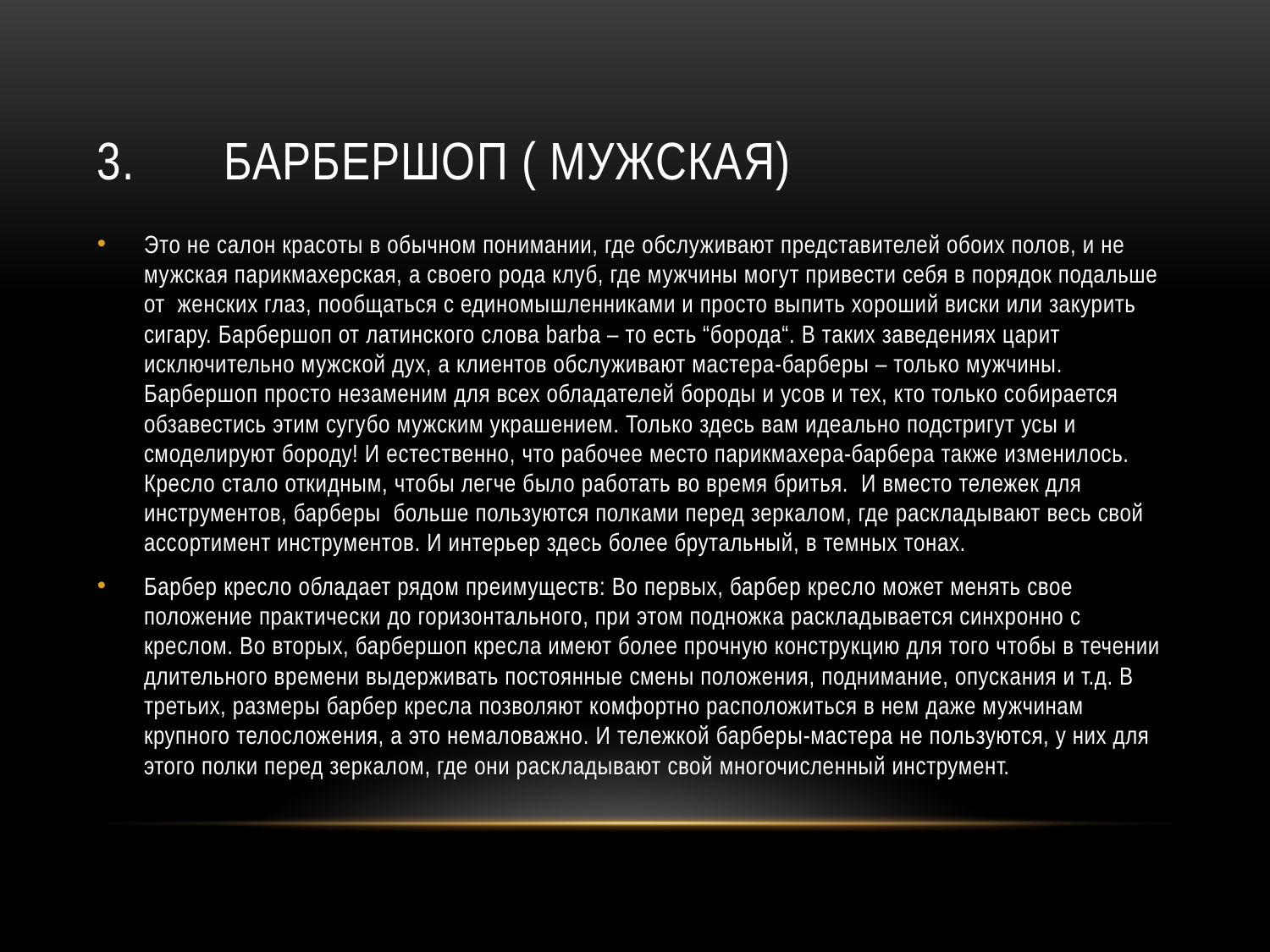

# 3.	Барбершоп ( мужская)
Это не салон красоты в обычном понимании, где обслуживают представителей обоих полов, и не мужская парикмахерская, а своего рода клуб, где мужчины могут привести себя в порядок подальше от  женских глаз, пообщаться с единомышленниками и просто выпить хороший виски или закурить сигару. Барбершоп от латинского слова barba – то есть “борода“. В таких заведениях царит исключительно мужской дух, а клиентов обслуживают мастера-барберы – только мужчины. Барбершоп просто незаменим для всех обладателей бороды и усов и тех, кто только собирается обзавестись этим сугубо мужским украшением. Только здесь вам идеально подстригут усы и смоделируют бороду! И естественно, что рабочее место парикмахера-барбера также изменилось. Кресло стало откидным, чтобы легче было работать во время бритья.  И вместо тележек для инструментов, барберы  больше пользуются полками перед зеркалом, где раскладывают весь свой ассортимент инструментов. И интерьер здесь более брутальный, в темных тонах.
Барбер кресло обладает рядом преимуществ: Во первых, барбер кресло может менять свое положение практически до горизонтального, при этом подножка раскладывается синхронно с креслом. Во вторых, барбершоп кресла имеют более прочную конструкцию для того чтобы в течении длительного времени выдерживать постоянные смены положения, поднимание, опускания и т.д. В третьих, размеры барбер кресла позволяют комфортно расположиться в нем даже мужчинам крупного телосложения, а это немаловажно. И тележкой барберы-мастера не пользуются, у них для этого полки перед зеркалом, где они раскладывают свой многочисленный инструмент.